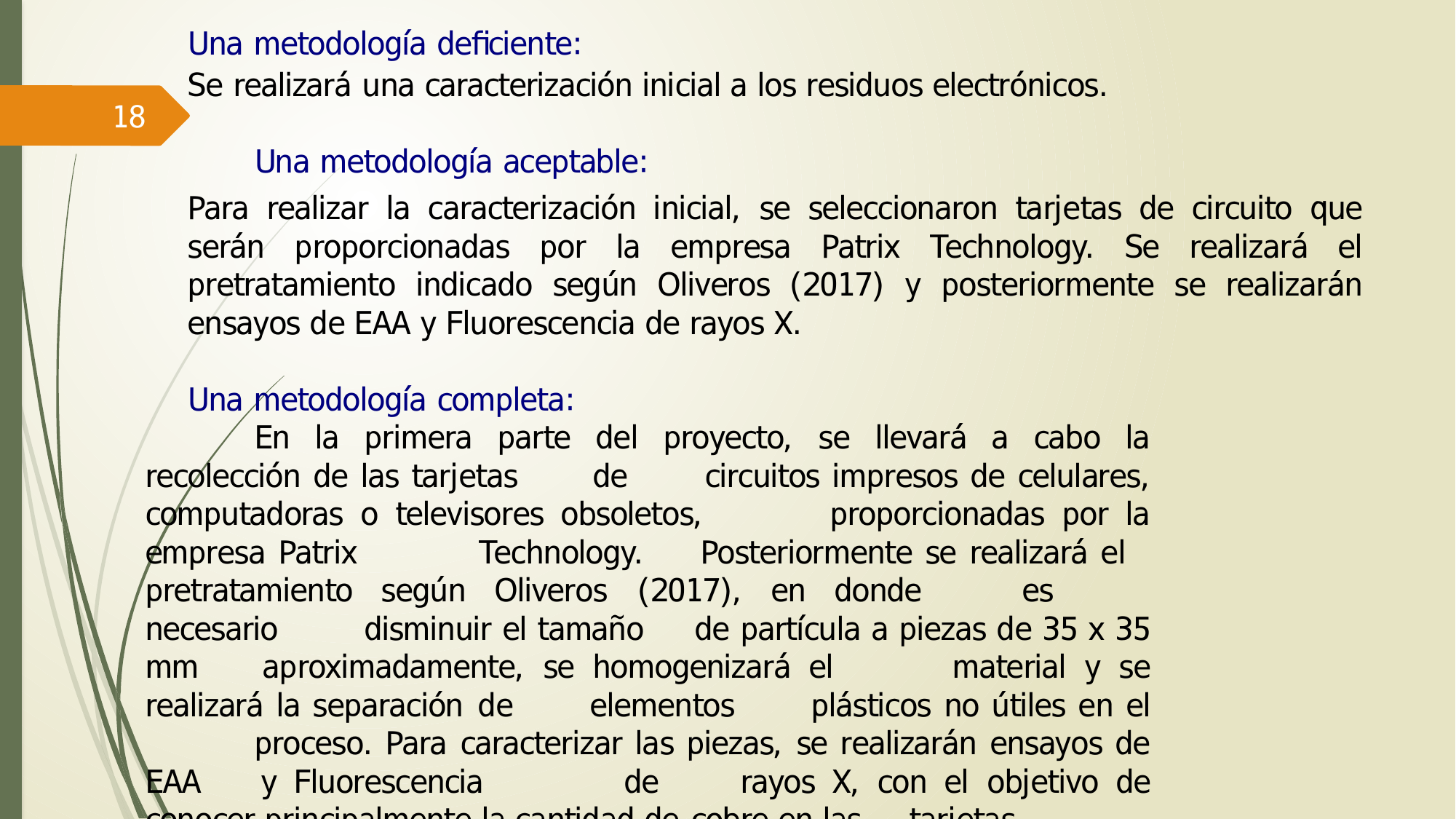

Una metodología deficiente:
Se realizará una caracterización inicial a los residuos electrónicos.

	Una metodología aceptable:
Para realizar la caracterización inicial, se seleccionaron tarjetas de circuito que serán proporcionadas por la empresa Patrix Technology. Se realizará el pretratamiento indicado según Oliveros (2017) y posteriormente se realizarán ensayos de EAA y Fluorescencia de rayos X.

Una metodología completa:
	En la primera parte del proyecto, se llevará a cabo la recolección de las tarjetas 	de 	circuitos impresos de celulares, computadoras o televisores obsoletos, 	proporcionadas por la empresa Patrix 	Technology. 	Posteriormente se realizará el 	pretratamiento según Oliveros 	(2017), en donde 	es 	necesario 	disminuir el tamaño 	de partícula a piezas de 35 x 35 mm 	aproximadamente, se homogenizará el 	material y se realizará la separación	de 	elementos 	plásticos no útiles en el 	proceso. Para caracterizar las piezas, se realizarán ensayos de EAA 	y Fluorescencia    	de 	rayos X, con el 	objetivo de conocer principalmente la cantidad de 	cobre en las 	tarjetas.
18